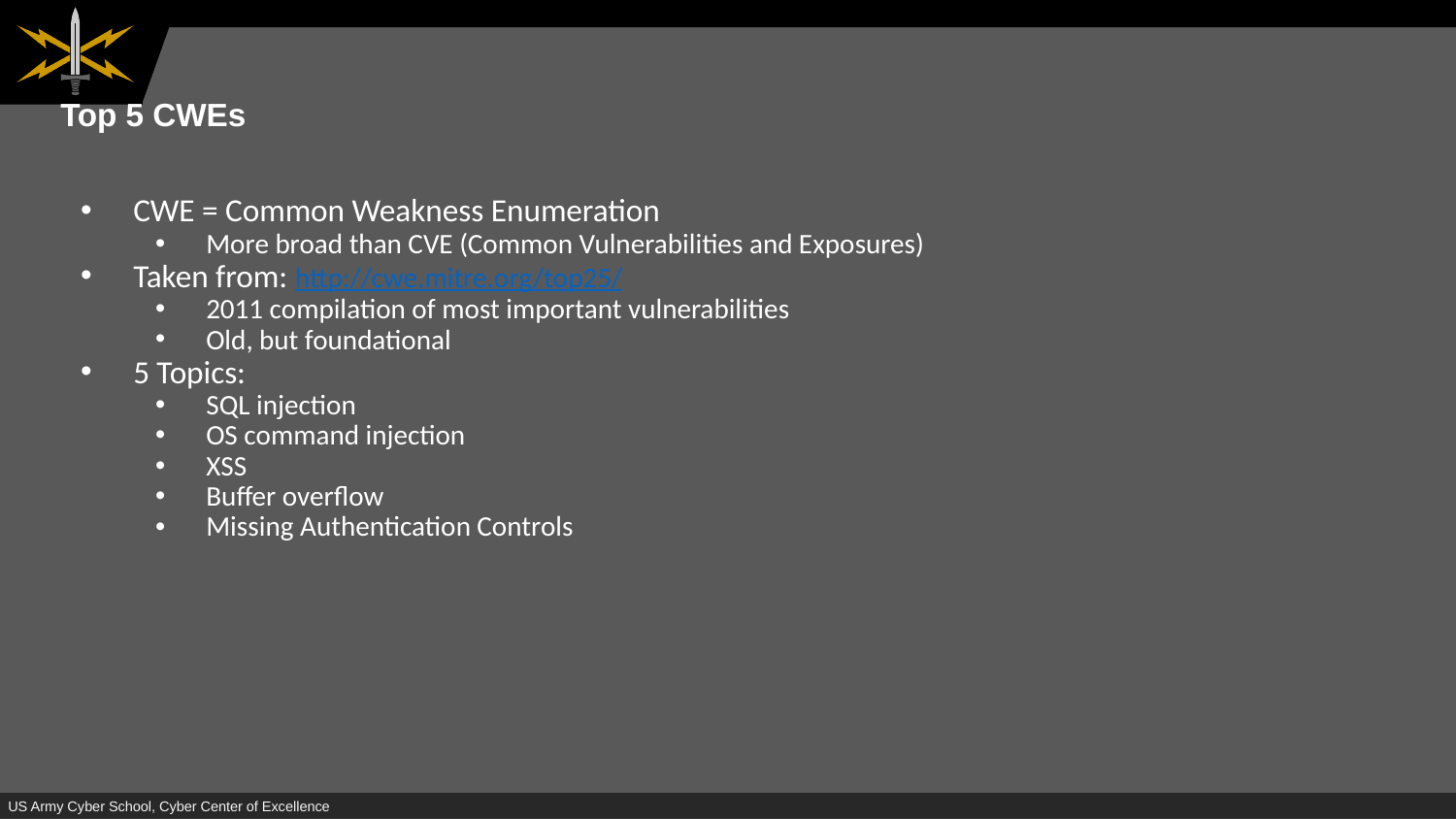

# Top 5 CWEs
CWE = Common Weakness Enumeration
More broad than CVE (Common Vulnerabilities and Exposures)
Taken from: http://cwe.mitre.org/top25/
2011 compilation of most important vulnerabilities
Old, but foundational
5 Topics:
SQL injection
OS command injection
XSS
Buffer overflow
Missing Authentication Controls